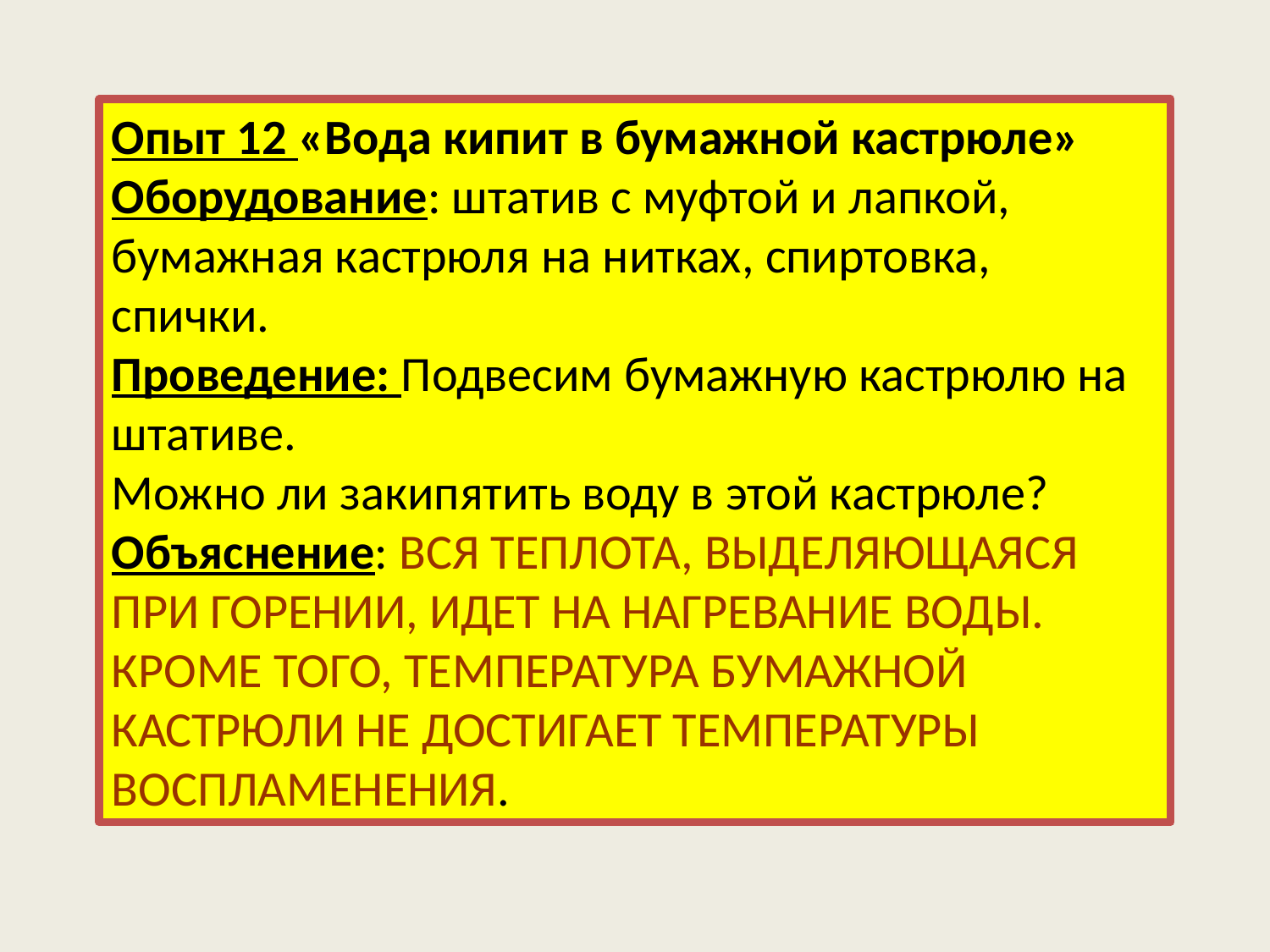

Опыт 12 «Вода кипит в бумажной кастрюле»
Оборудование: штатив с муфтой и лапкой, бумажная кастрюля на нитках, спиртовка, спички.
Проведение: Подвесим бумажную кастрюлю на штативе.
Можно ли закипятить воду в этой кастрюле?
Объяснение: ВСЯ ТЕПЛОТА, ВЫДЕЛЯЮЩАЯСЯ ПРИ ГОРЕНИИ, ИДЕТ НА НАГРЕВАНИЕ ВОДЫ. КРОМЕ ТОГО, ТЕМПЕРАТУРА БУМАЖНОЙ КАСТРЮЛИ НЕ ДОСТИГАЕТ ТЕМПЕРАТУРЫ ВОСПЛАМЕНЕНИЯ.